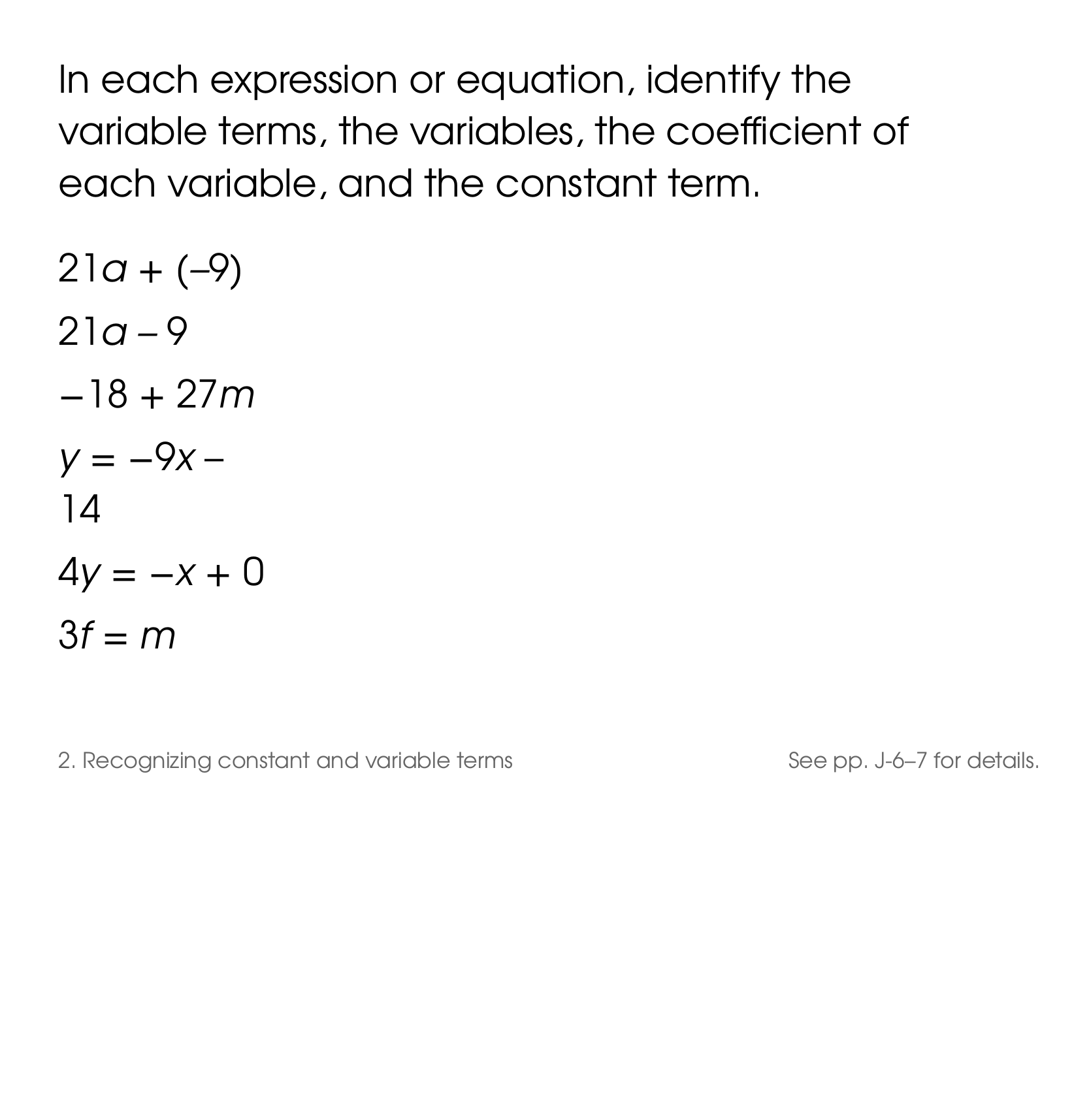

In each expression or equation, identify the variable terms, the variables, the coefficient of each variable, and the constant term.
21a + (–9)
21a – 9
−18 + 27m
y = −9x – 14
4y = −x + 0
3f = m
2. Recognizing constant and variable terms
See pp. J-6–7 for details.